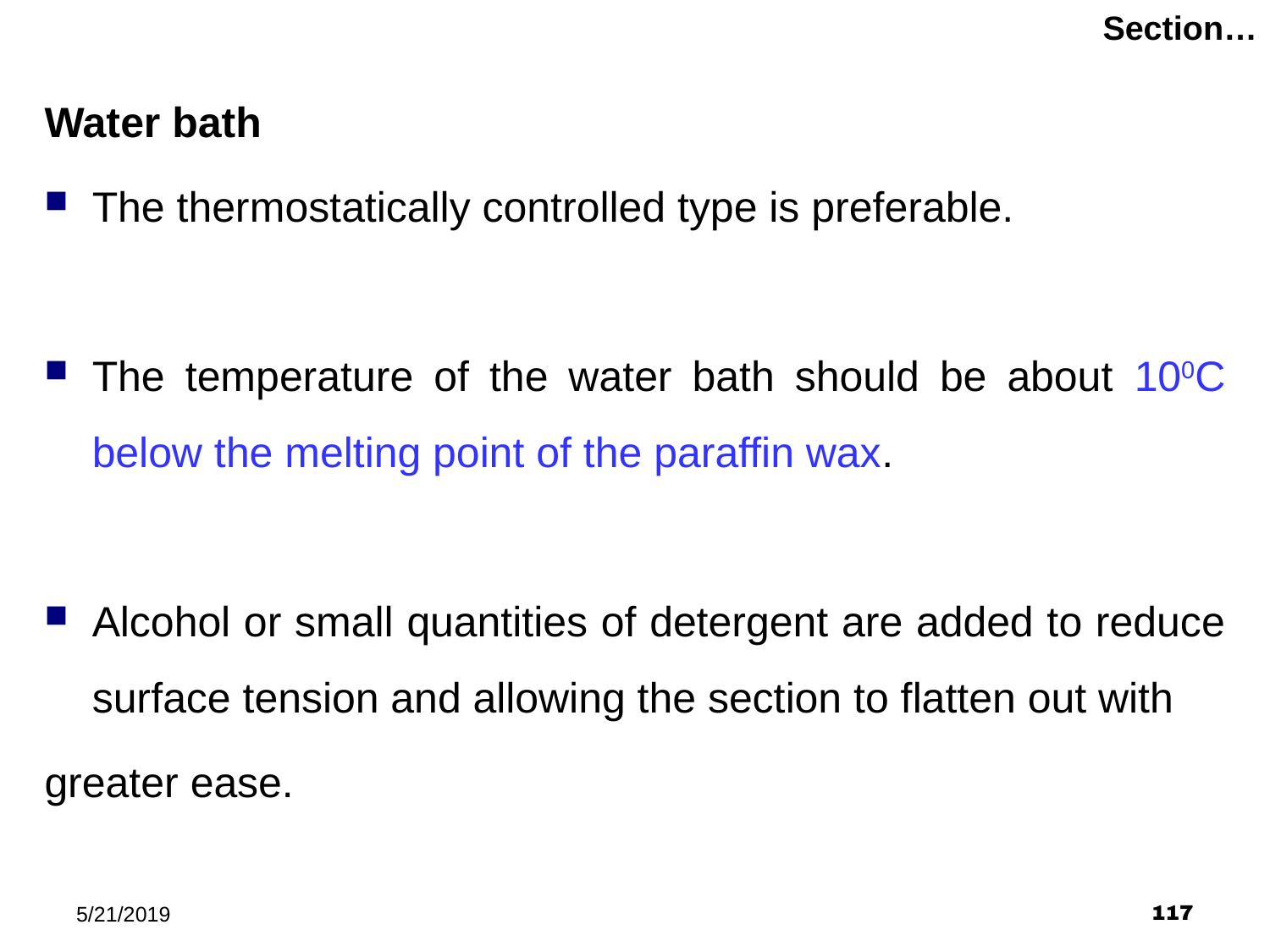

# Section…
Water bath
The thermostatically controlled type is preferable.

The temperature of the water bath should be about 100C below the melting point of the paraffin wax.

Alcohol or small quantities of detergent are added to reduce surface tension and allowing the section to flatten out with
greater ease.

5/21/2019
117